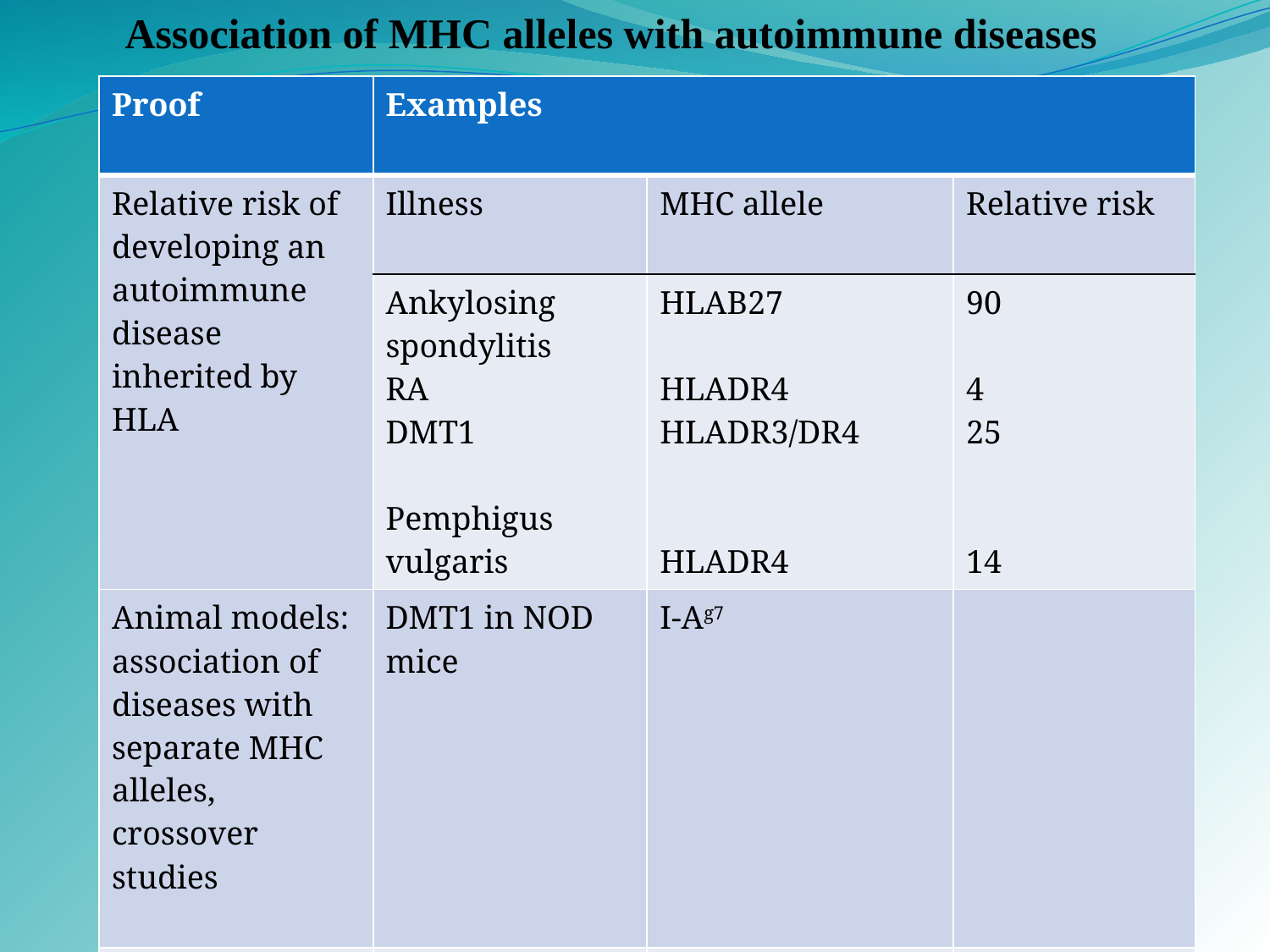

# Association of MHC alleles with autoimmune diseases
| Proof | Examples |  |  |
| --- | --- | --- | --- |
| Relative risk of developing an autoimmune disease inherited by HLA | Illness | MHC allele | Relative risk |
|  | Ankylosing spondylitis RA DMT1 Pemphigus vulgaris | HLAB27 HLADR4 HLADR3/DR4 HLADR4 | 90 4 25 14 |
| Animal models: association of diseases with separate MHC alleles, crossover studies | DMT1 in NOD mice | I-Ag7 |  |
|  |  |  |  |